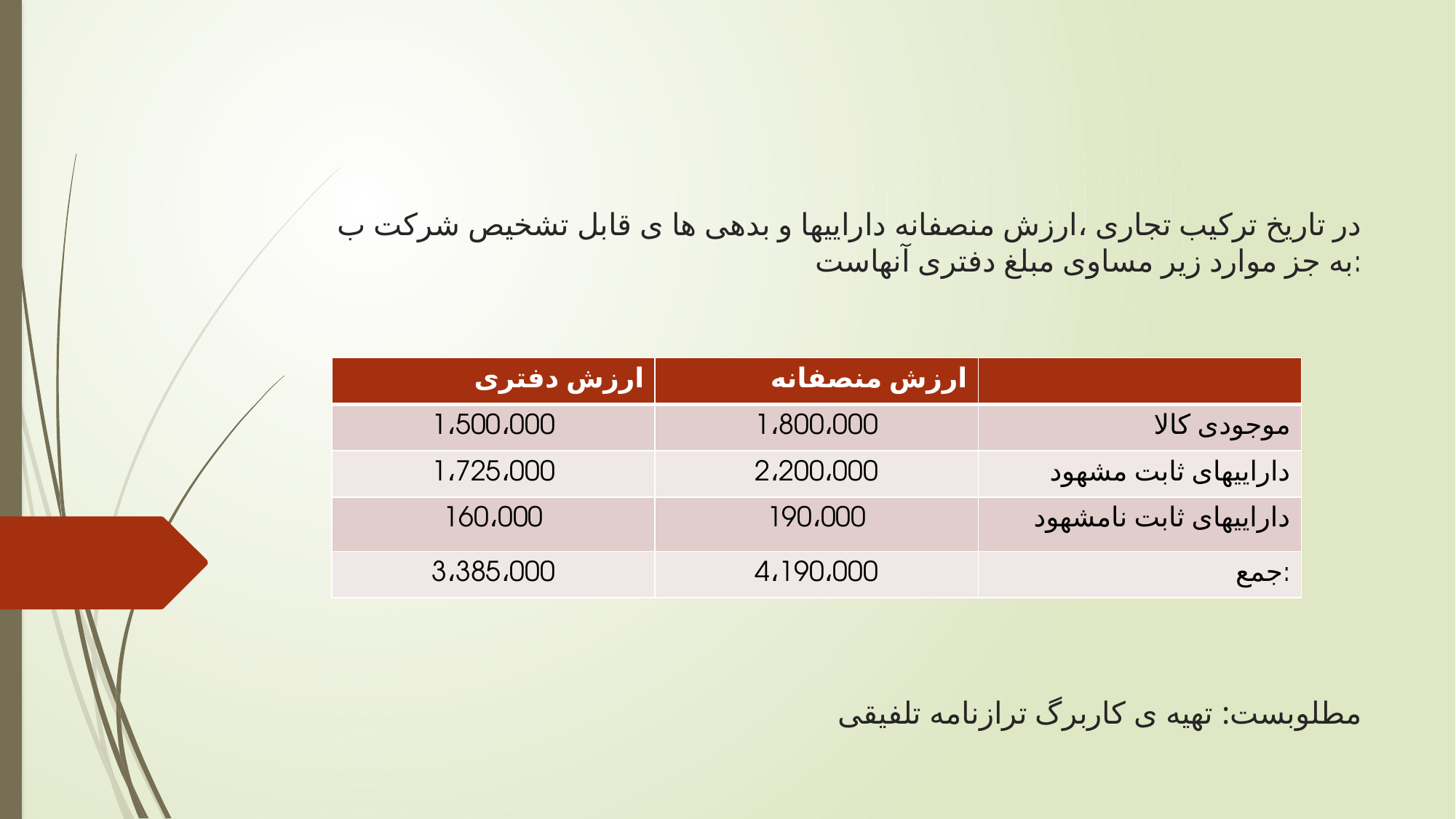

# در تاریخ ترکیب تجاری ،ارزش منصفانه داراییها و بدهی ها ی قابل تشخیص شرکت ب به جز موارد زیر مساوی مبلغ دفتری آنهاست:
| ارزش دفتری | ارزش منصفانه |  |
| --- | --- | --- |
| 1،500،000 | 1،800،000 | موجودی کالا |
| 1،725،000 | 2،200،000 | داراییهای ثابت مشهود |
| 160،000 | 190،000 | داراییهای ثابت نامشهود |
| 3،385،000 | 4،190،000 | جمع: |
مطلوبست: تهیه ی کاربرگ ترازنامه تلفیقی